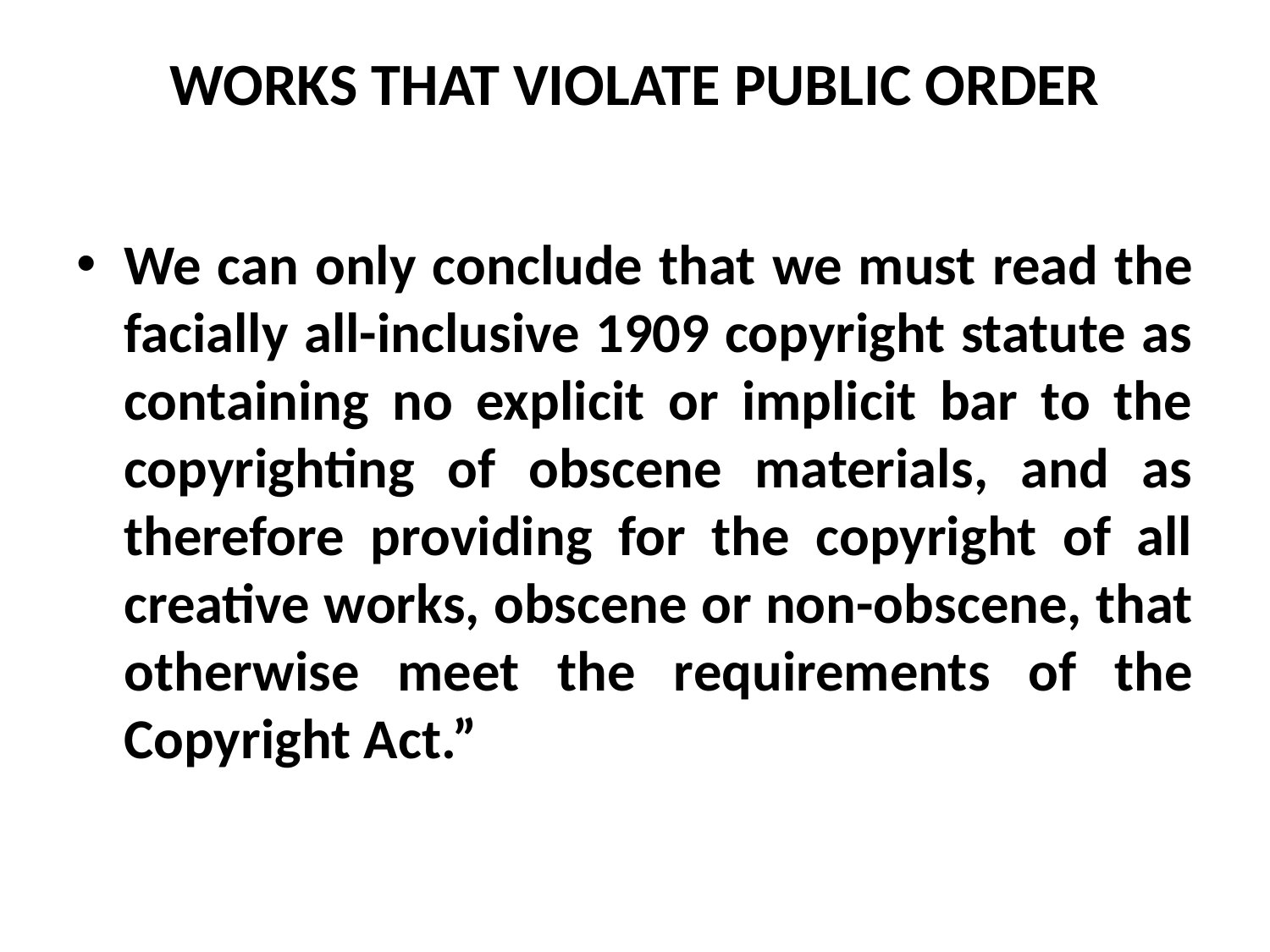

# WORKS THAT VIOLATE PUBLIC ORDER
We can only conclude that we must read the facially all-inclusive 1909 copyright statute as containing no explicit or implicit bar to the copyrighting of obscene materials, and as therefore providing for the copyright of all creative works, obscene or non-obscene, that otherwise meet the requirements of the Copyright Act.”